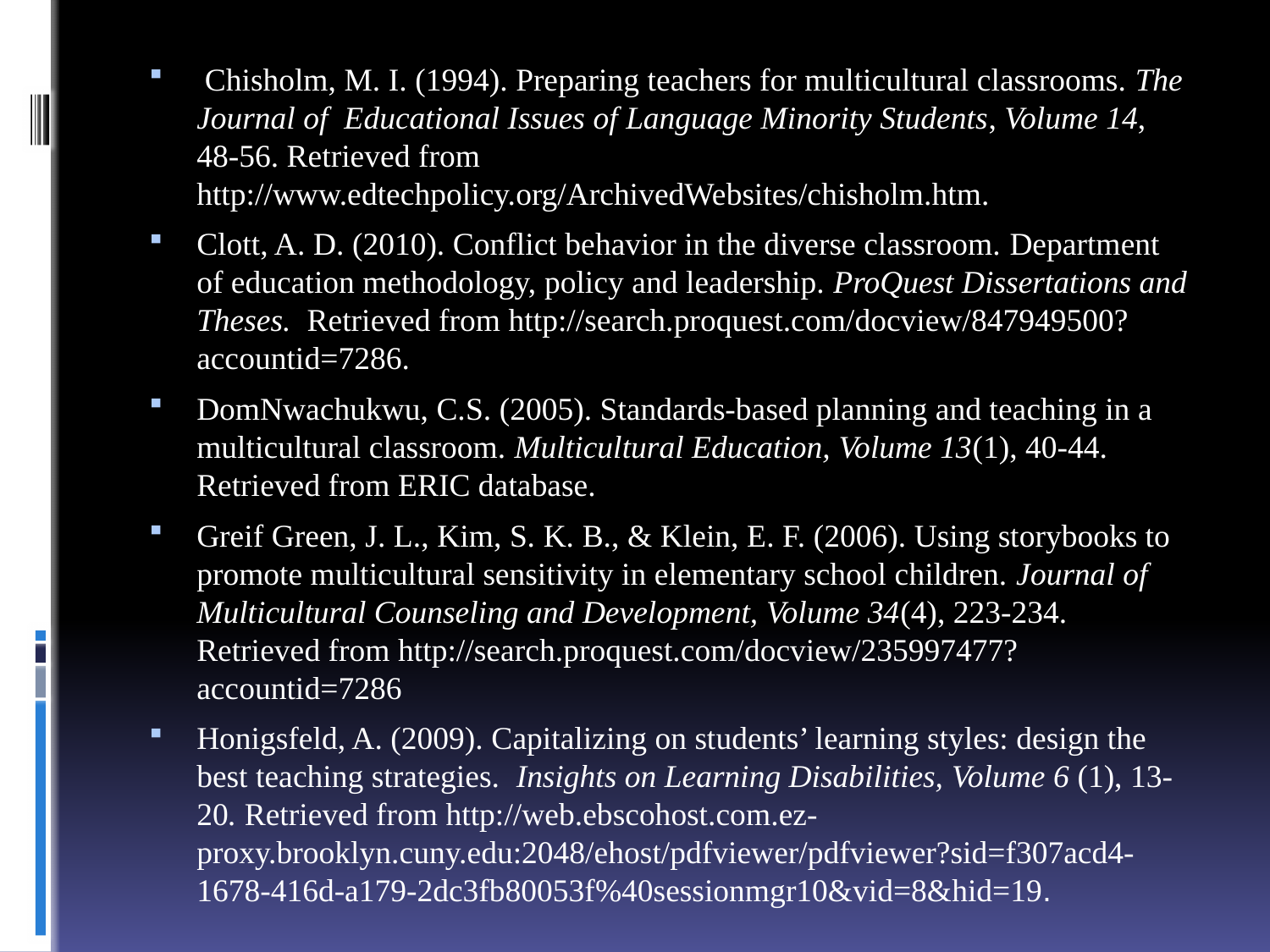

Chisholm, M. I. (1994). Preparing teachers for multicultural classrooms. The Journal of  Educational Issues of Language Minority Students, Volume 14, 48-56. Retrieved from http://www.edtechpolicy.org/ArchivedWebsites/chisholm.htm.
Clott, A. D. (2010). Conflict behavior in the diverse classroom. Department of education methodology, policy and leadership. ProQuest Dissertations and Theses.  Retrieved from http://search.proquest.com/docview/847949500?accountid=7286.
DomNwachukwu, C.S. (2005). Standards-based planning and teaching in a multicultural classroom. Multicultural Education, Volume 13(1), 40-44. Retrieved from ERIC database.
Greif Green, J. L., Kim, S. K. B., & Klein, E. F. (2006). Using storybooks to promote multicultural sensitivity in elementary school children. Journal of Multicultural Counseling and Development, Volume 34(4), 223-234. Retrieved from http://search.proquest.com/docview/235997477?accountid=7286
Honigsfeld, A. (2009). Capitalizing on students’ learning styles: design the best teaching strategies.  Insights on Learning Disabilities, Volume 6 (1), 13-20. Retrieved from http://web.ebscohost.com.ez-proxy.brooklyn.cuny.edu:2048/ehost/pdfviewer/pdfviewer?sid=f307acd4-1678-416d-a179-2dc3fb80053f%40sessionmgr10&vid=8&hid=19.